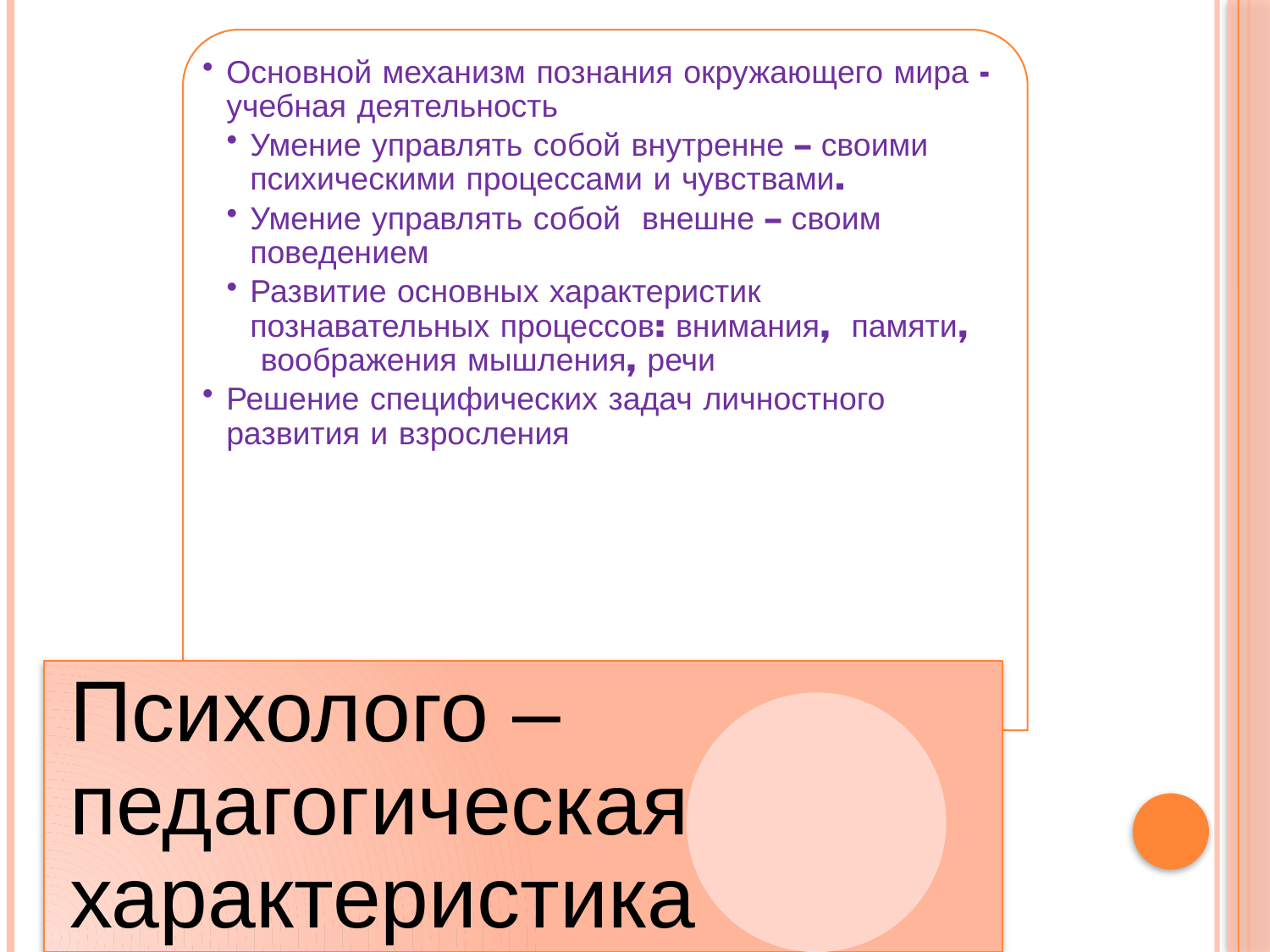

Основной механизм познания окружающего мира -  учебная деятельность
Умение управлять собой внутренне – своими психическими процессами и чувствами.
Умение управлять собой  внешне – своим поведением
Развитие основных характеристик познавательных процессов: внимания,  памяти,  воображения мышления, речи
Решение специфических задач личностного развития и взросления
Психолого – педагогическая характеристика